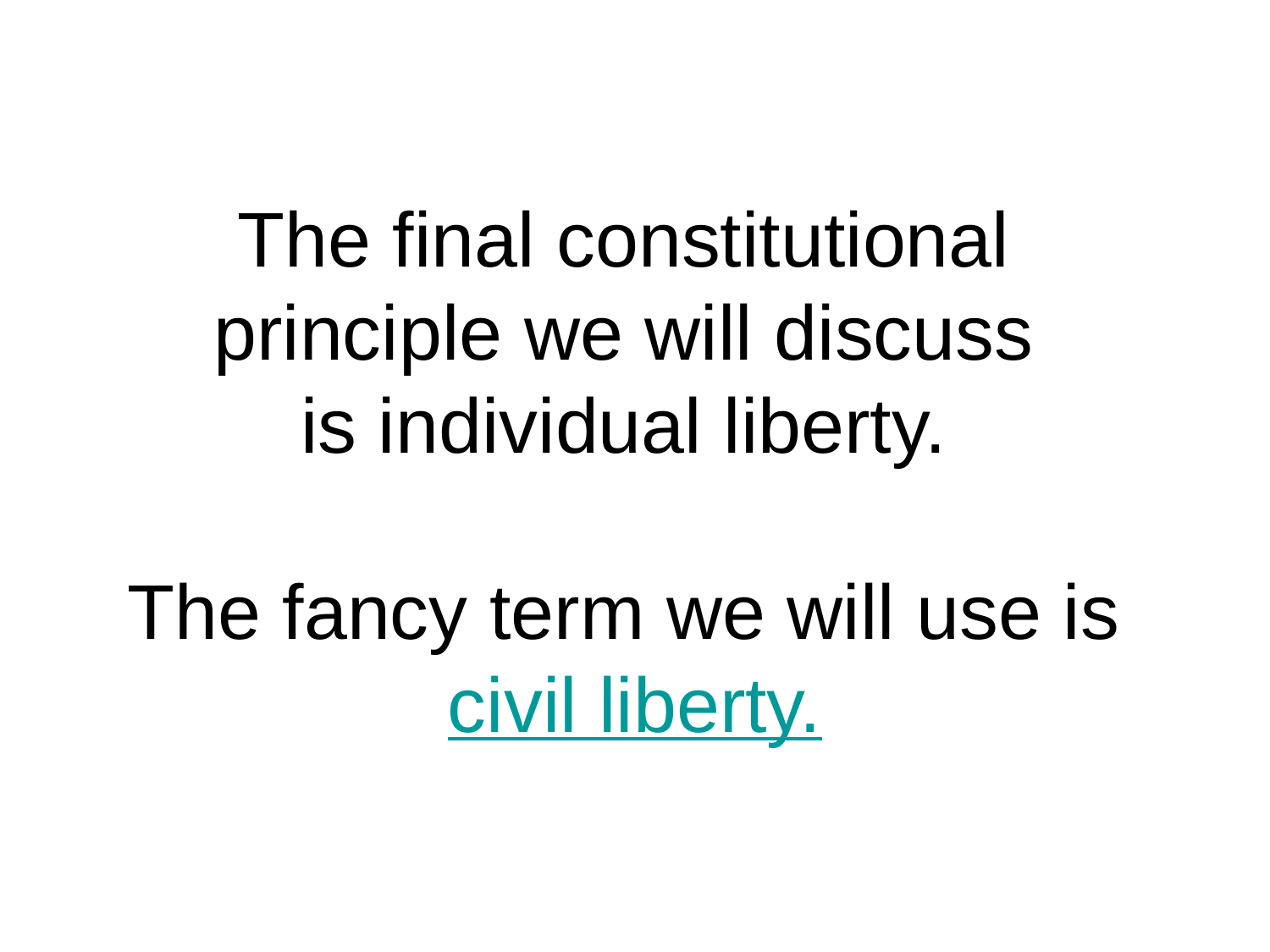

# The final constitutional principle we will discuss is individual liberty. The fancy term we will use is civil liberty.